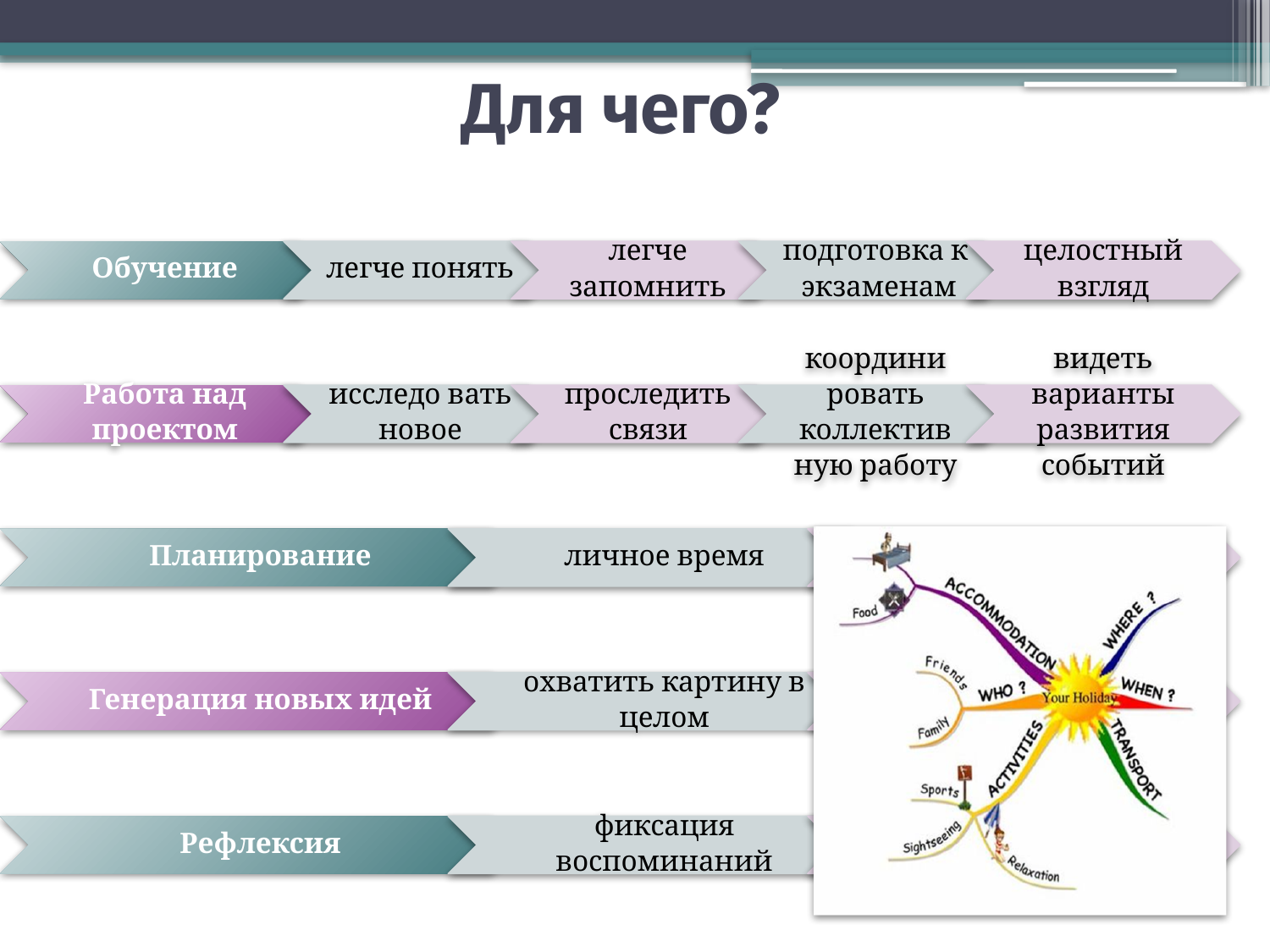

# Для чего?
Обучение
легче понять
легче запомнить
Планирование
Генерация новых идей
охватить картину в целом
Рефлексия
вычленить основные  блоки
личное время
коллектив ные дела
фиксация воспоминаний
творчество
подготовка к  экзаменам
целостный взгляд
исследо вать новое
проследить связи
координи ровать коллектив ную работу
видеть варианты развития событий
Работа над проектом